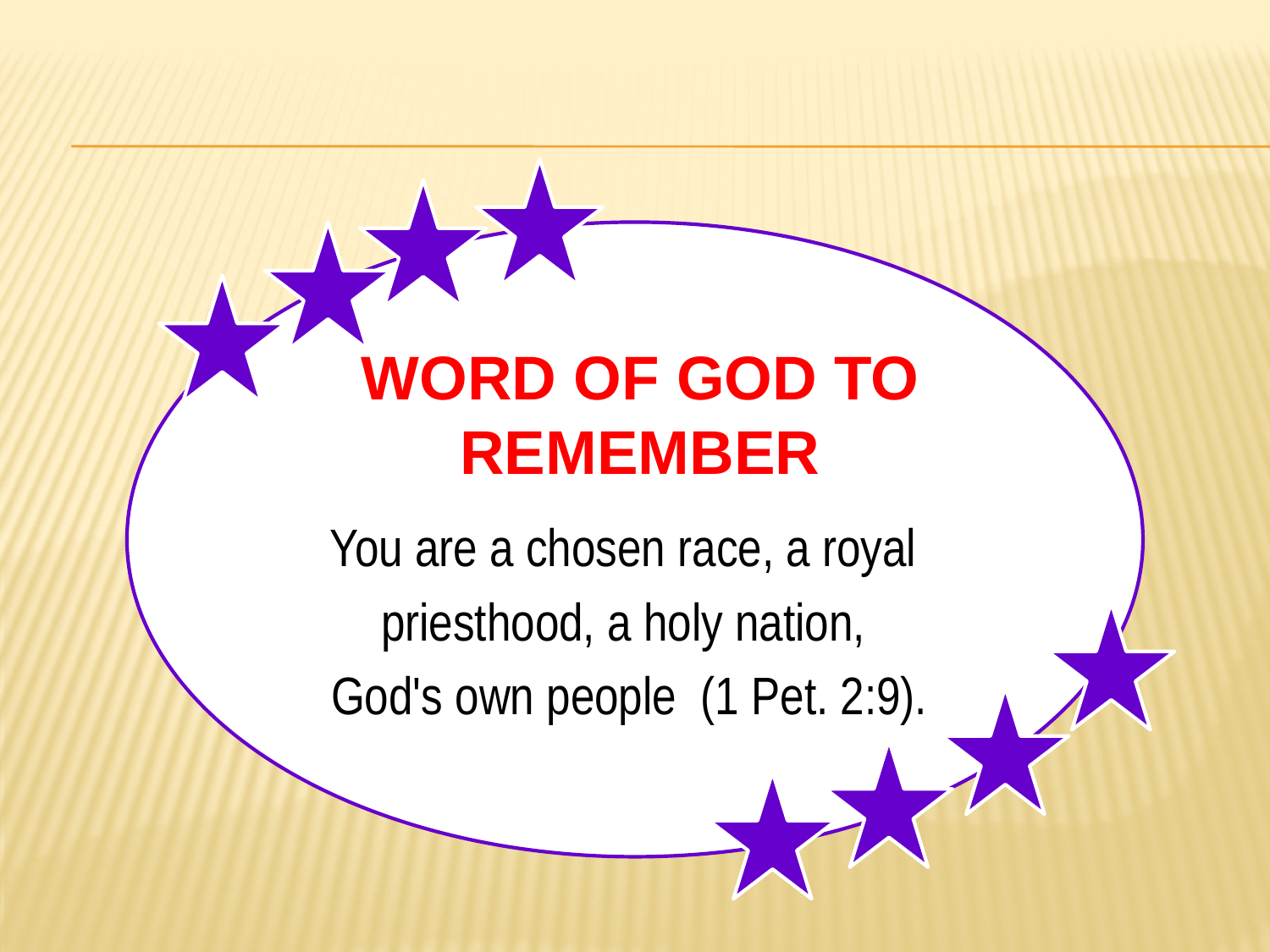

# Word of God to Remember
You are a chosen race, a royal
priesthood, a holy nation,
God's own people  (1 Pet. 2:9).